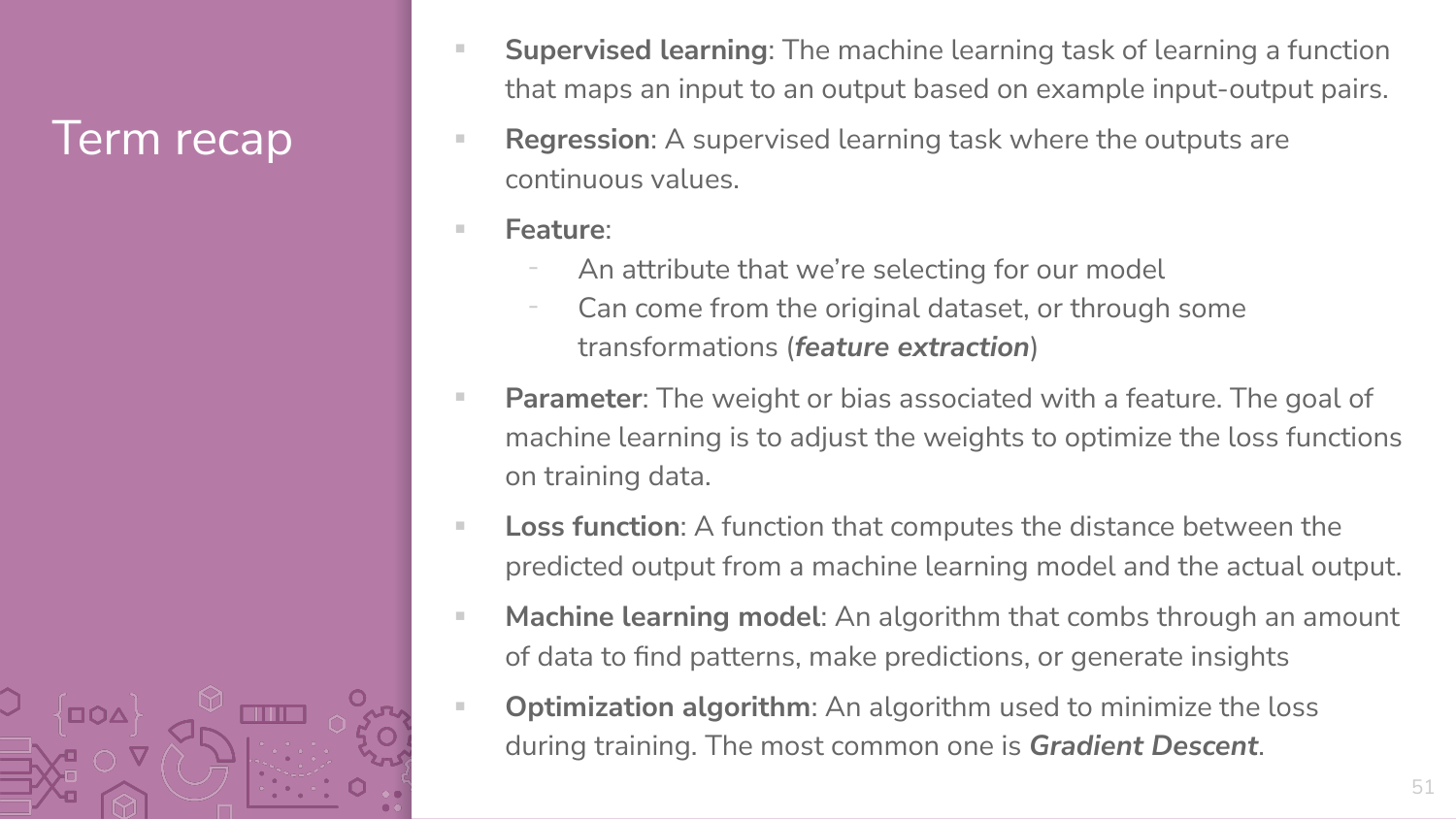

Supervised learning: The machine learning task of learning a function that maps an input to an output based on example input-output pairs.
Regression: A supervised learning task where the outputs are continuous values.
Feature:
An attribute that we’re selecting for our model
Can come from the original dataset, or through some transformations (feature extraction)
Parameter: The weight or bias associated with a feature. The goal of machine learning is to adjust the weights to optimize the loss functions on training data.
Loss function: A function that computes the distance between the predicted output from a machine learning model and the actual output.
Machine learning model: An algorithm that combs through an amount of data to find patterns, make predictions, or generate insights
Optimization algorithm: An algorithm used to minimize the loss during training. The most common one is Gradient Descent.

# Term recap
51